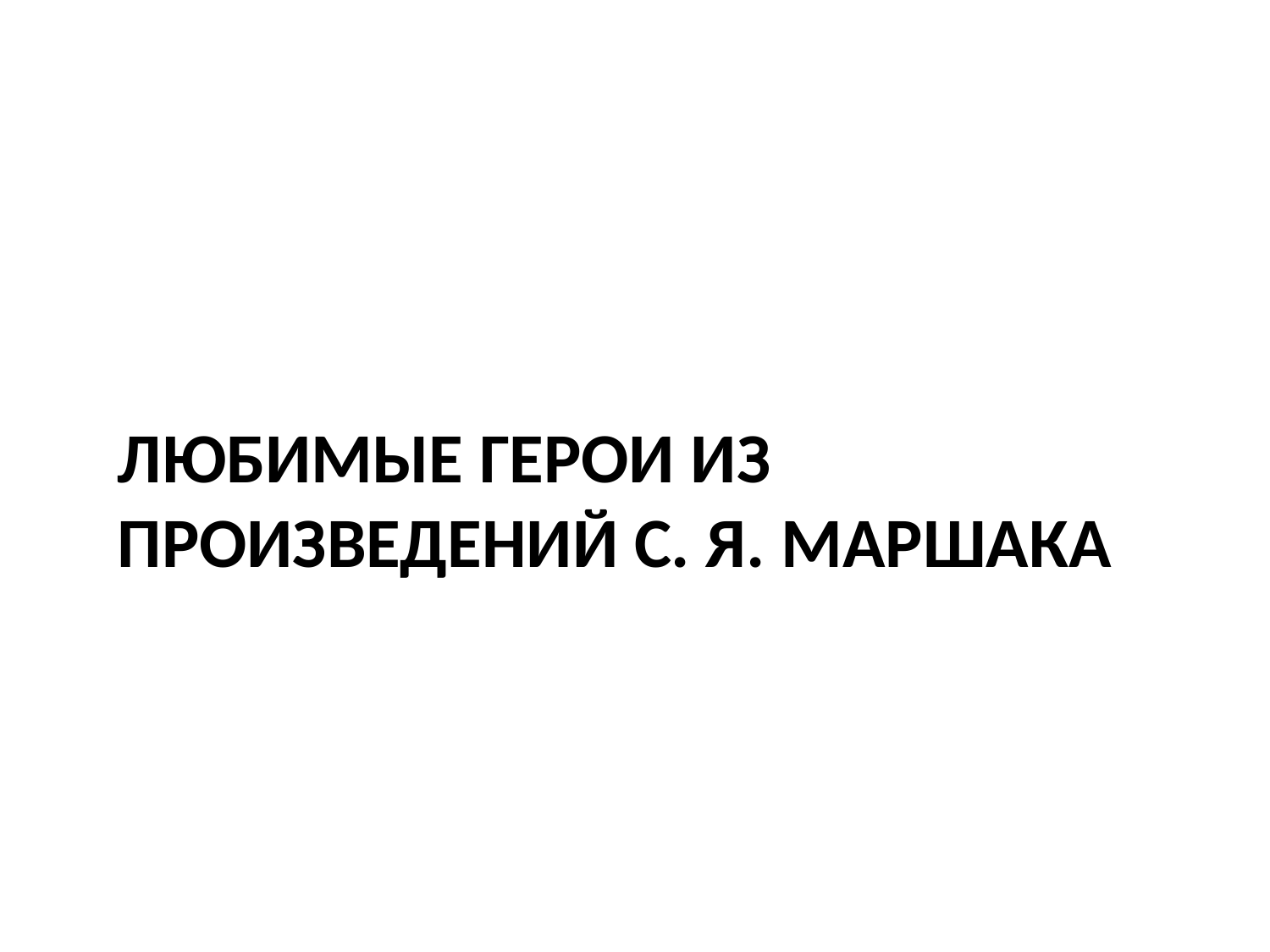

# Любимые герои из произведений С. Я. МАРШАКА